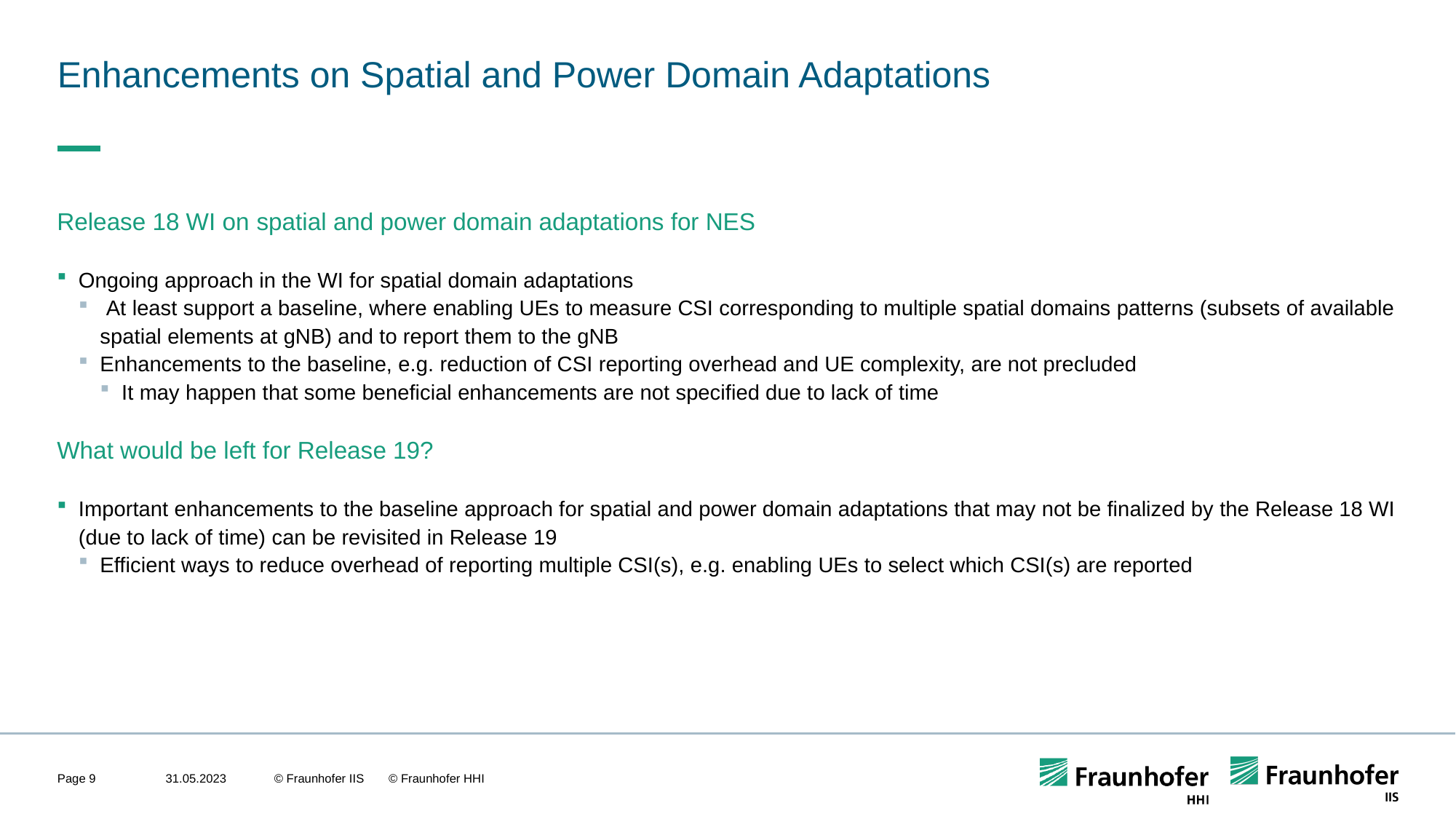

# Enhancements on Spatial and Power Domain Adaptations

Release 18 WI on spatial and power domain adaptations for NES
Ongoing approach in the WI for spatial domain adaptations
 At least support a baseline, where enabling UEs to measure CSI corresponding to multiple spatial domains patterns (subsets of available spatial elements at gNB) and to report them to the gNB
Enhancements to the baseline, e.g. reduction of CSI reporting overhead and UE complexity, are not precluded
It may happen that some beneficial enhancements are not specified due to lack of time

What would be left for Release 19?
Important enhancements to the baseline approach for spatial and power domain adaptations that may not be finalized by the Release 18 WI (due to lack of time) can be revisited in Release 19
Efficient ways to reduce overhead of reporting multiple CSI(s), e.g. enabling UEs to select which CSI(s) are reported

Page 9
31.05.2023
© Fraunhofer IIS